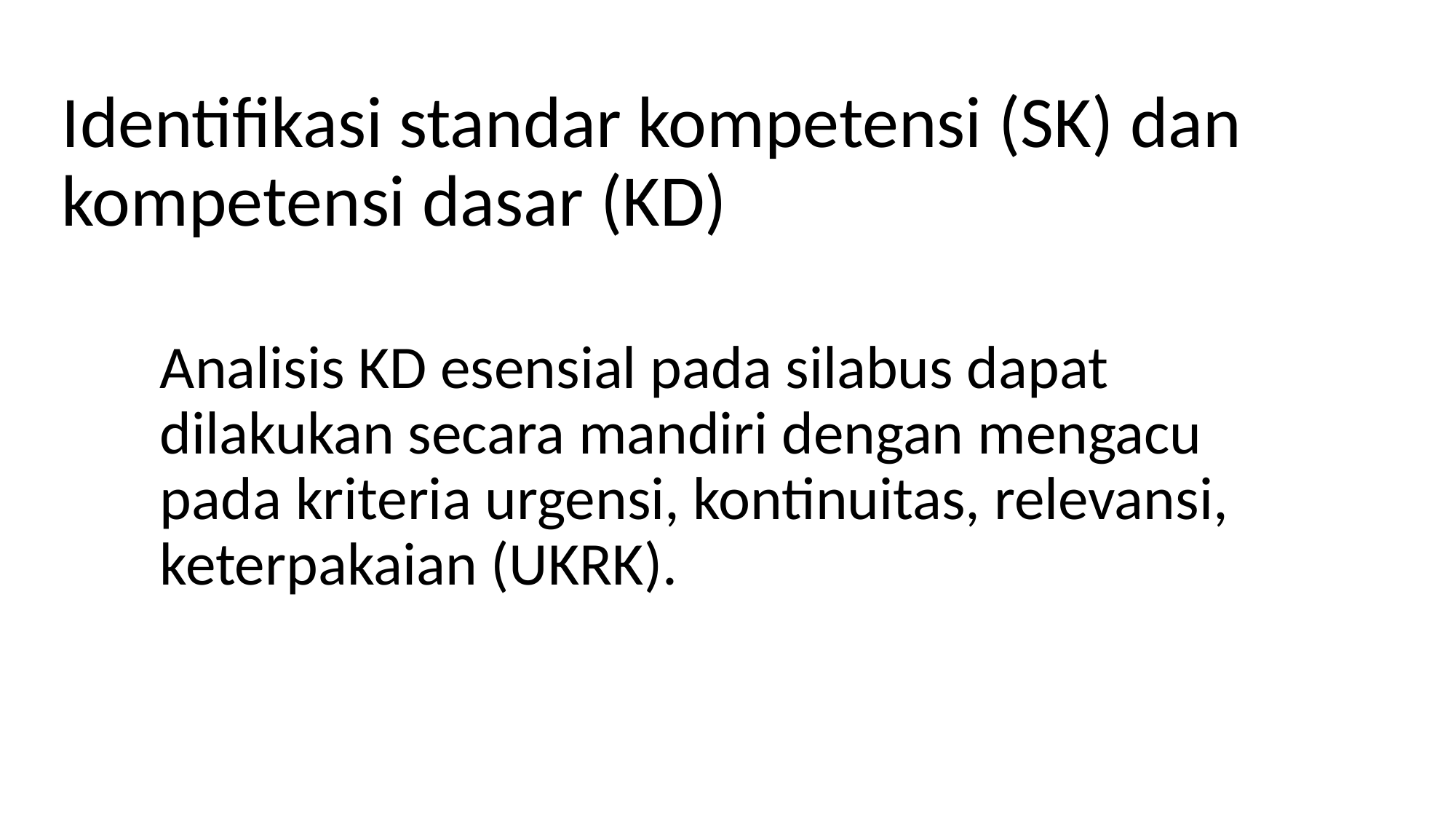

# Identifikasi standar kompetensi (SK) dan kompetensi dasar (KD)
Analisis KD esensial pada silabus dapat dilakukan secara mandiri dengan mengacu pada kriteria urgensi, kontinuitas, relevansi, keterpakaian (UKRK).